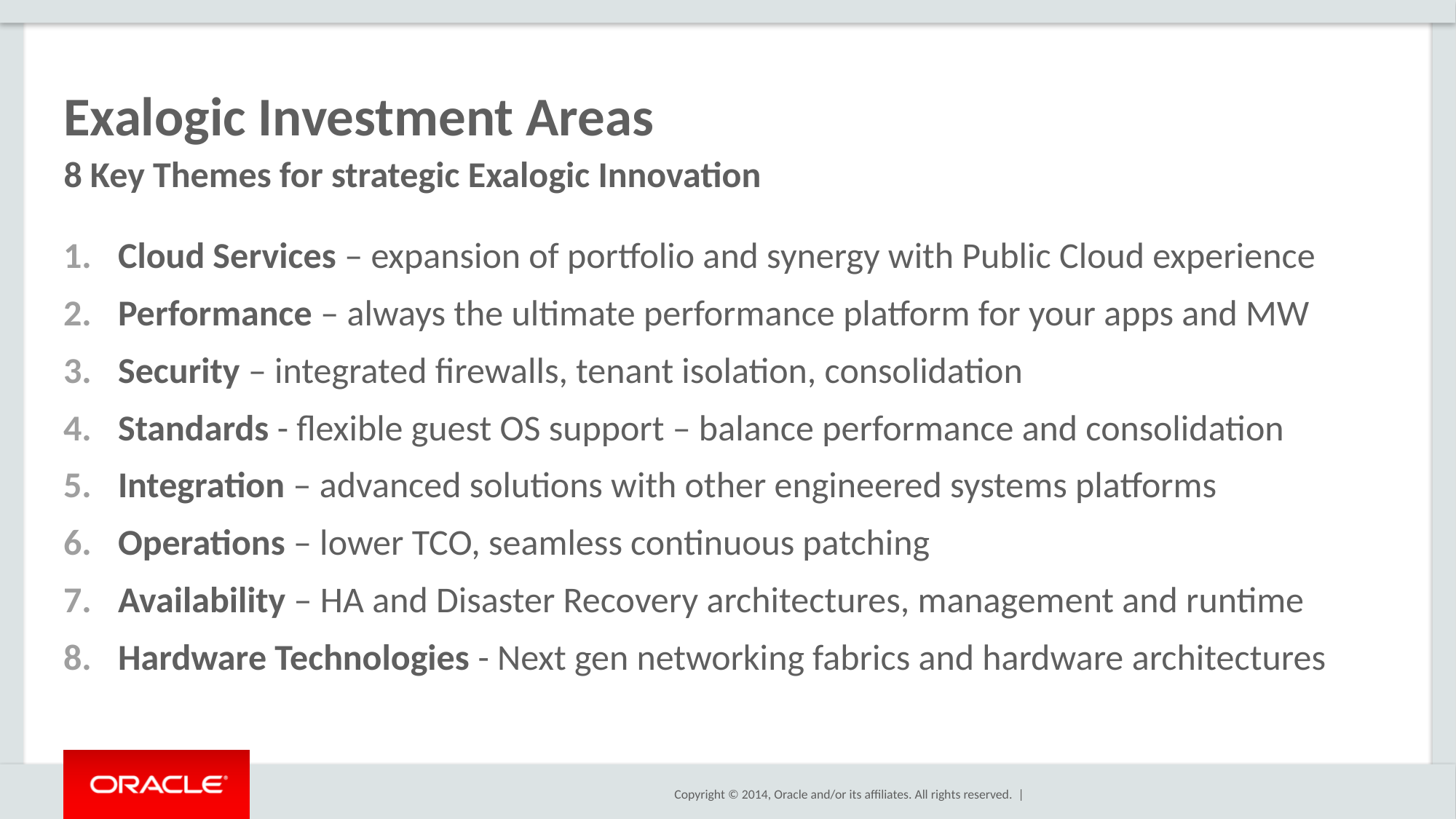

# Exalogic Investment Areas
8 Key Themes for strategic Exalogic Innovation
Cloud Services – expansion of portfolio and synergy with Public Cloud experience
Performance – always the ultimate performance platform for your apps and MW
Security – integrated firewalls, tenant isolation, consolidation
Standards - flexible guest OS support – balance performance and consolidation
Integration – advanced solutions with other engineered systems platforms
Operations – lower TCO, seamless continuous patching
Availability – HA and Disaster Recovery architectures, management and runtime
Hardware Technologies - Next gen networking fabrics and hardware architectures